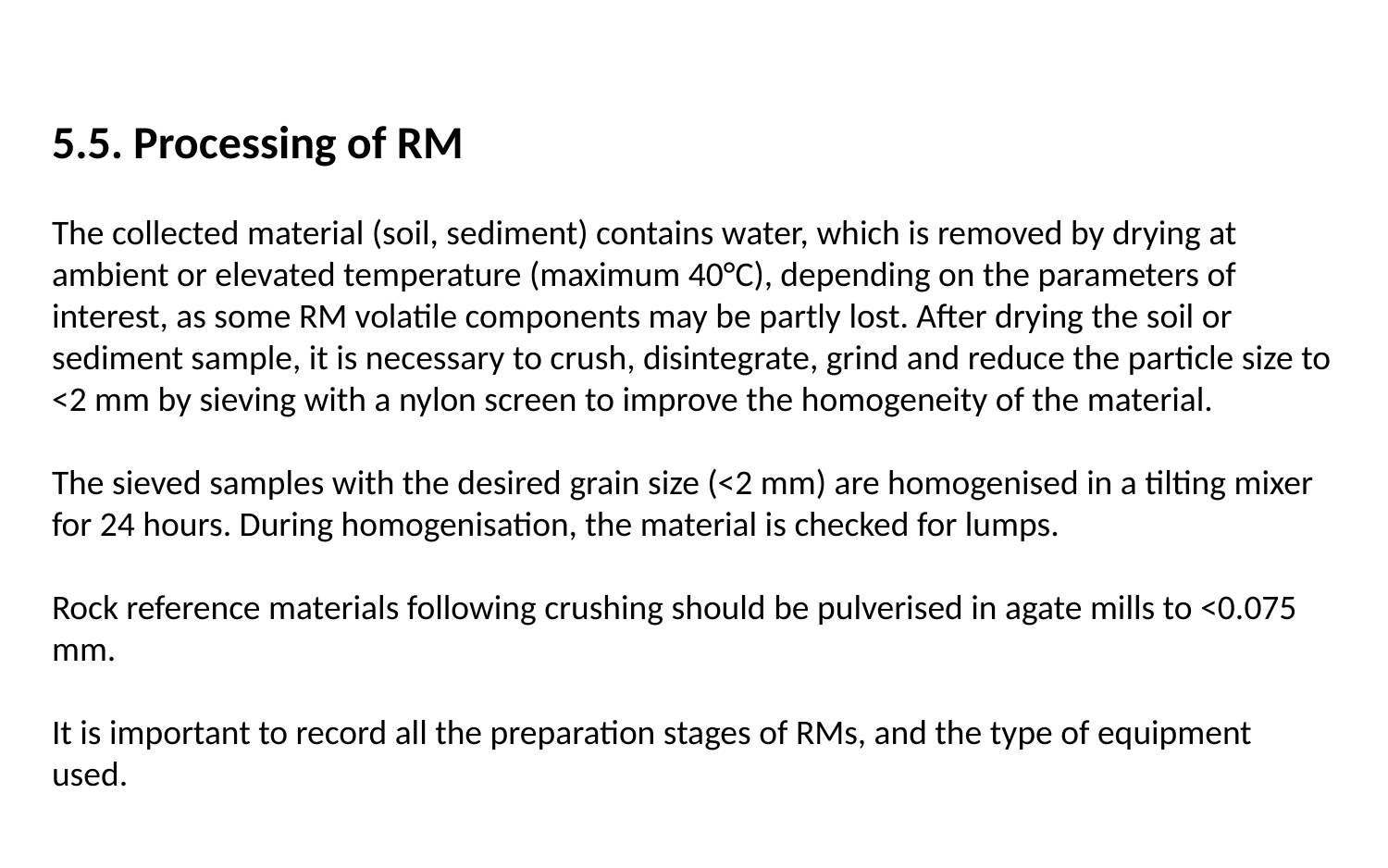

5.5. Processing of RM

The collected material (soil, sediment) contains water, which is removed by drying at ambient or elevated temperature (maximum 40°C), depending on the parameters of interest, as some RM volatile components may be partly lost. After drying the soil or sediment sample, it is necessary to crush, disintegrate, grind and reduce the particle size to <2 mm by sieving with a nylon screen to improve the homogeneity of the material.

The sieved samples with the desired grain size (<2 mm) are homogenised in a tilting mixer for 24 hours. During homogenisation, the material is checked for lumps.

Rock reference materials following crushing should be pulverised in agate mills to <0.075 mm.

It is important to record all the preparation stages of RMs, and the type of equipment used.